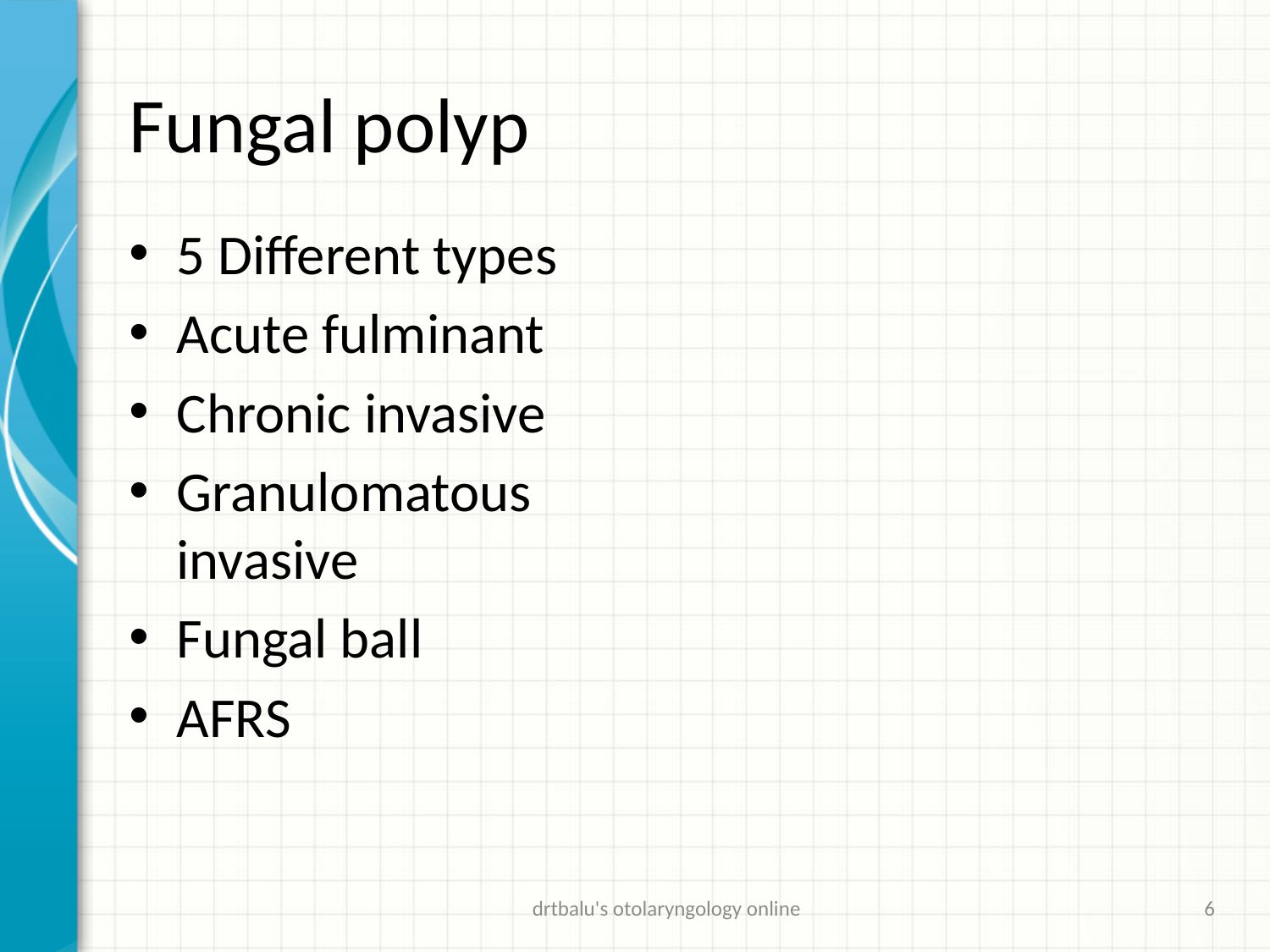

# Fungal polyp
5 Different types
Acute fulminant
Chronic invasive
Granulomatous invasive
Fungal ball
AFRS
drtbalu's otolaryngology online
6